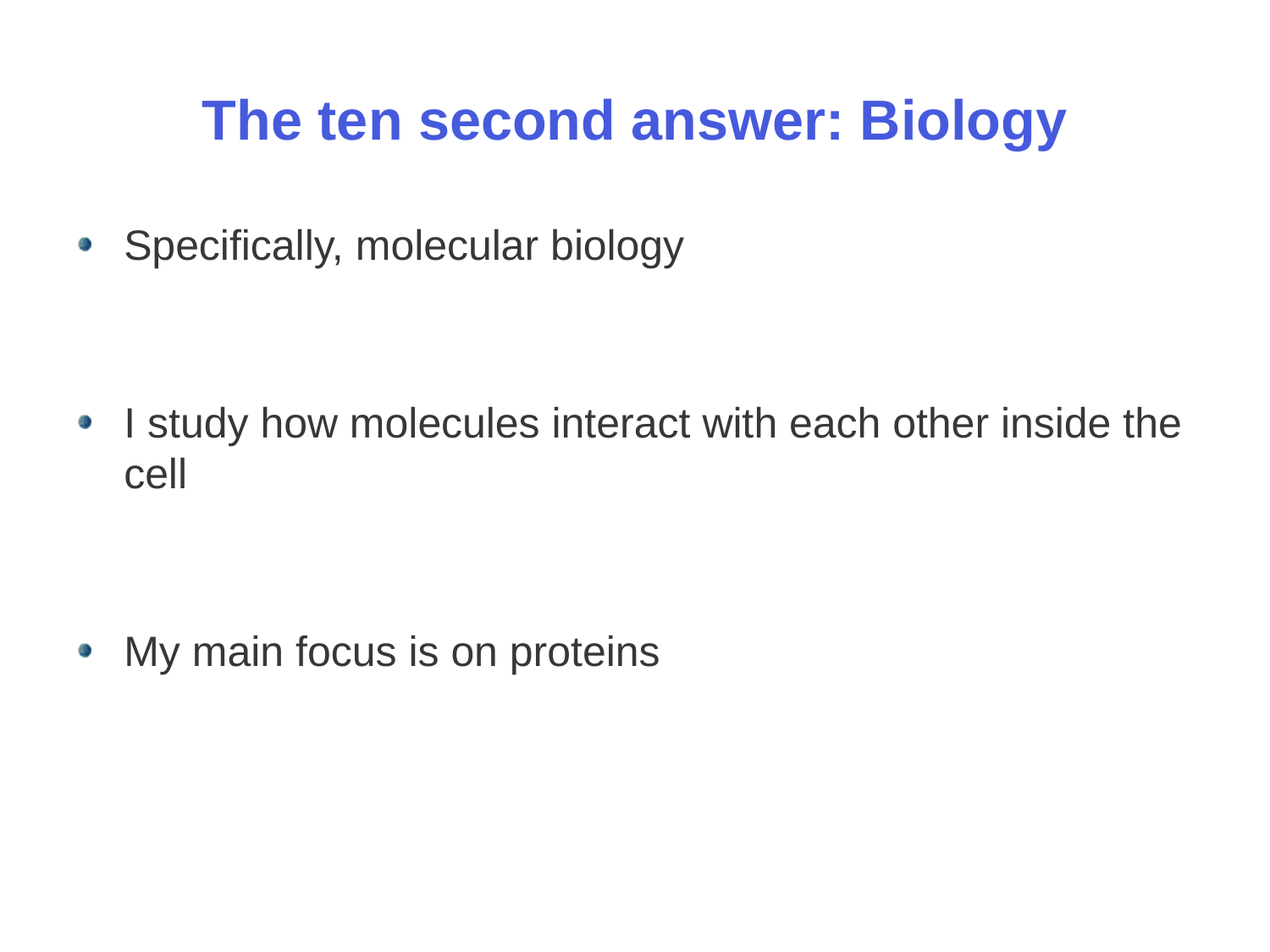

# The ten second answer: Biology
Specifically, molecular biology

I study how molecules interact with each other inside the cell

My main focus is on proteins